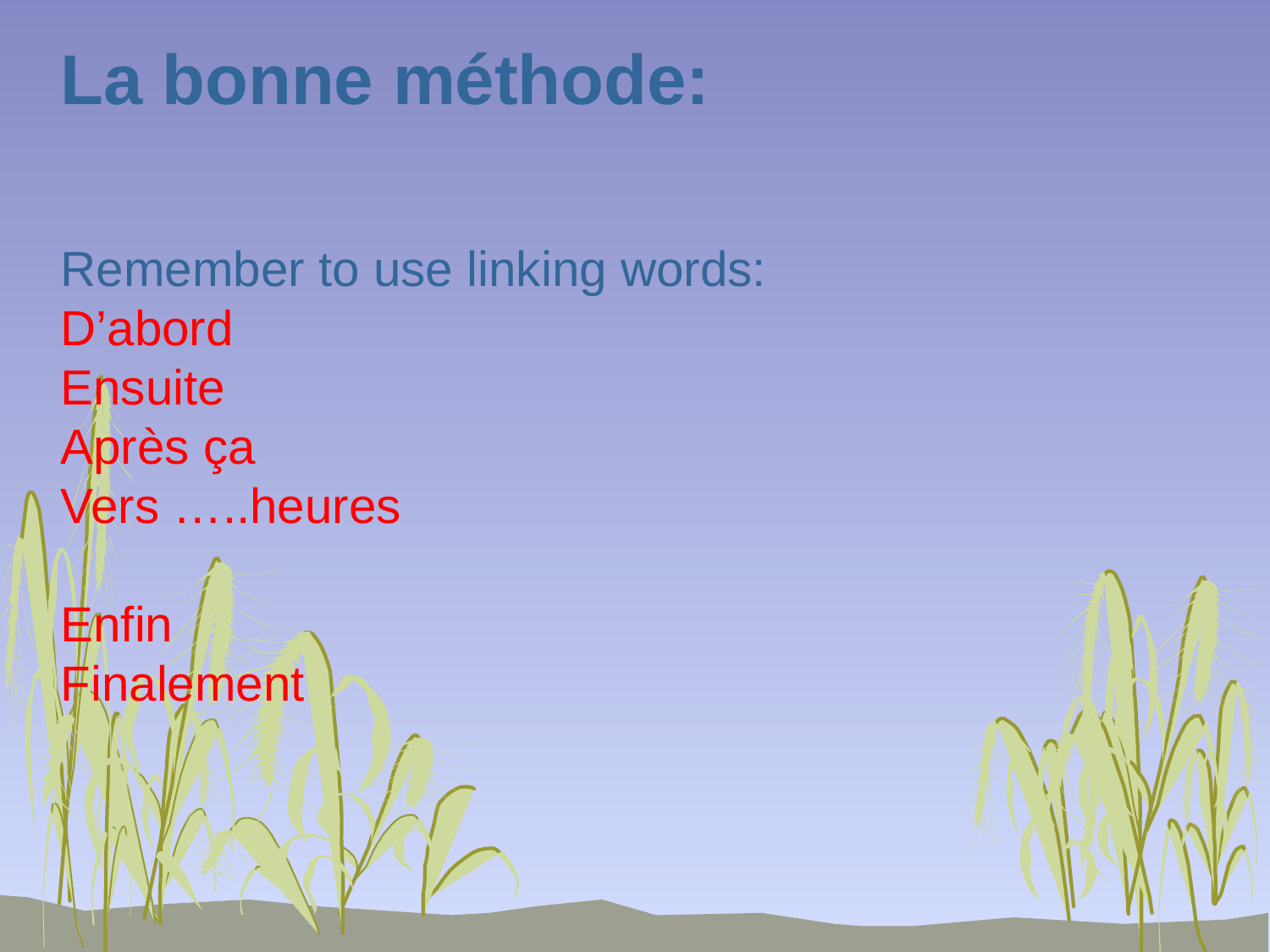

La bonne méthode:

Remember to use linking words:
D’abord
Ensuite
Après ça
Vers …..heures

Enfin
Finalement